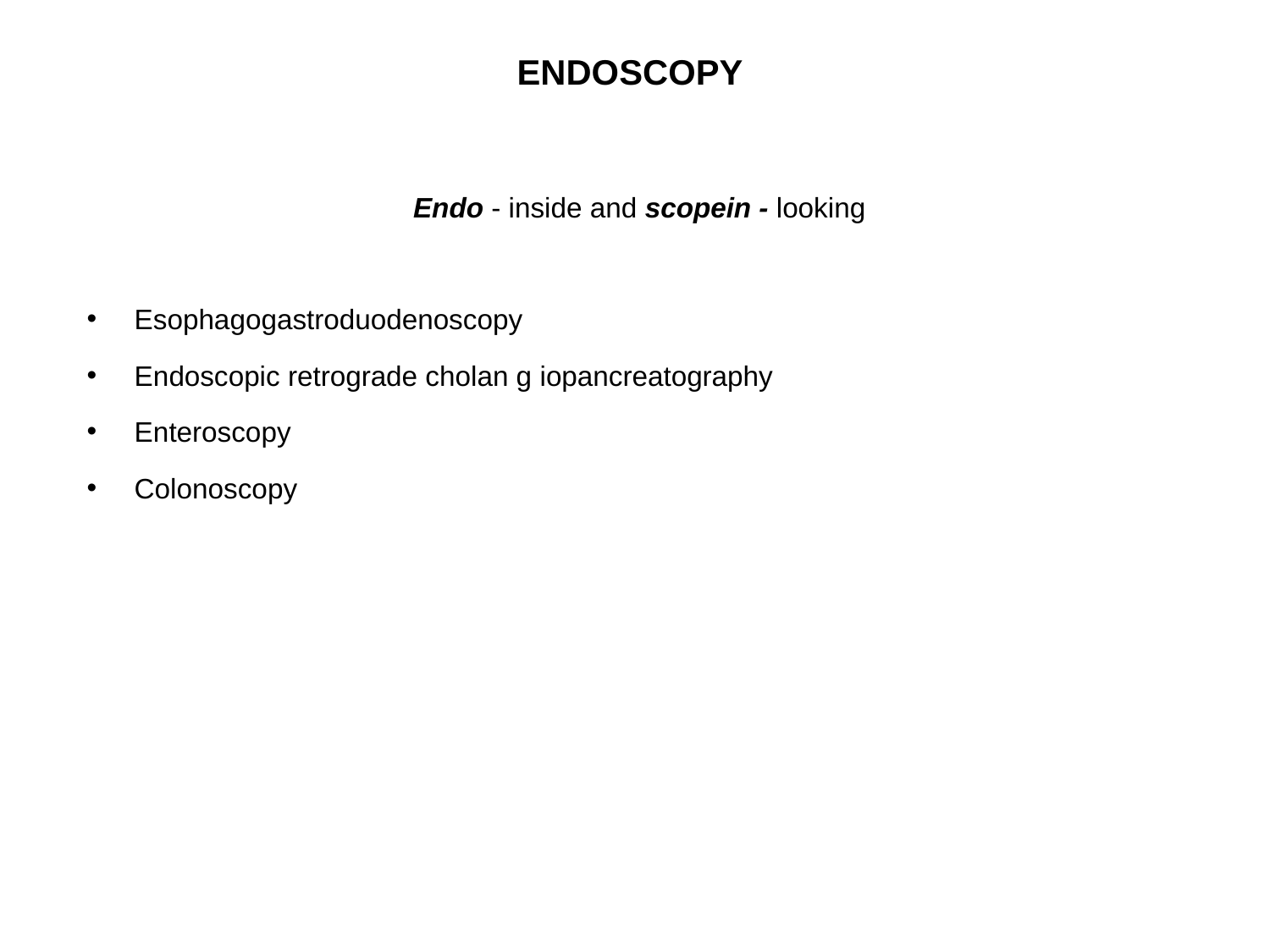

# ENDOSCOPY
Endo - inside and scopein - looking

 Esophagogastroduodenoscopy
 Endoscopic retrograde cholan g iopancreatography
 Enteroscopy
 Colonoscopy